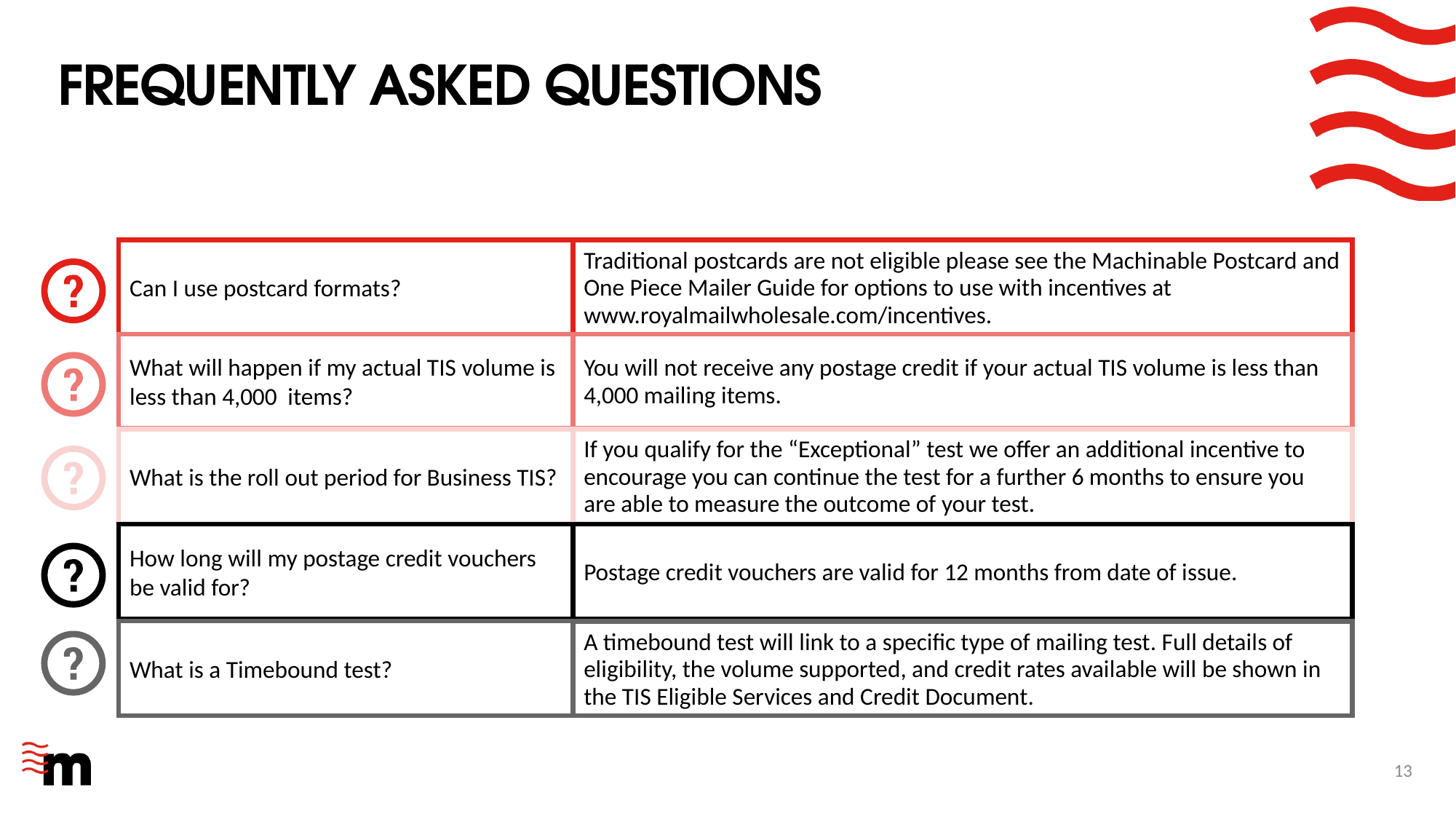

# Frequently asked questions

Can I use postcard formats?
Traditional postcards are not eligible please see the Machinable Postcard and One Piece Mailer Guide for options to use with incentives at www.royalmailwholesale.com/incentives.

What will happen if my actual TIS volume is less than 4,000  items?
You will not receive any postage credit if your actual TIS volume is less than 4,000 mailing items.

What is the roll out period for Business TIS?
If you qualify for the “Exceptional” test we offer an additional incentive to encourage you can continue the test for a further 6 months to ensure you are able to measure the outcome of your test.

How long will my postage credit vouchers be valid for?
Postage credit vouchers are valid for 12 months from date of issue.

What is a Timebound test?
A timebound test will link to a specific type of mailing test. Full details of eligibility, the volume supported, and credit rates available will be shown in the TIS Eligible Services and Credit Document.

13